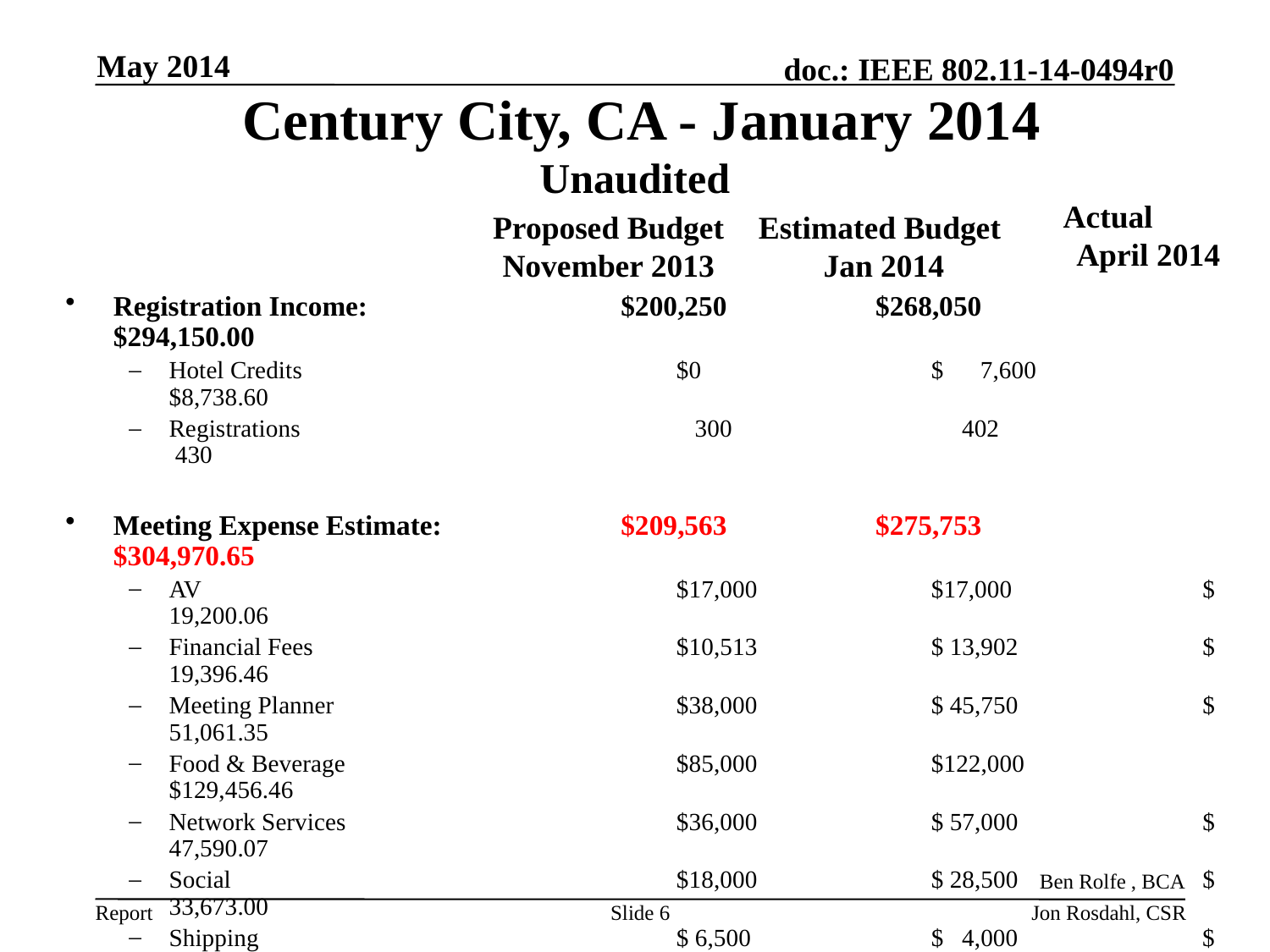

May 2014
# Century City, CA - January 2014 Unaudited
Actual           April 2014
Proposed Budget November 2013
Estimated Budget  Jan 2014
Registration Income:                	$200,250	$268,050	                   $294,150.00
Hotel Credits	$0	$      7,600	                              $8,738.60
Registrations	   300	     402	                                      430

Meeting Expense Estimate:      	$209,563	$275,753	                     $304,970.65
AV	$17,000	$17,000	                               $  19,200.06
Financial Fees	$10,513	$ 13,902	                              $  19,396.46
Meeting Planner	$38,000	$ 45,750	                              $  51,061.35
Food & Beverage	$85,000	$122,000	                             $129,456.46
Network Services	$36,000	$ 57,000	                              $  47,590.07
Social	$18,000	$ 28,500	                              $  33,673.00
Shipping 	$ 6,500	$   4,000	                              $    3,576.33
Misc	$  1,400	$   1,600	                              $    1,016.92

Surplus/(Deficit)	$(9,313.00)	$(103)	                          $(2,082.05)

Ben Rolfe , BCA
Slide 6
Jon Rosdahl, CSR